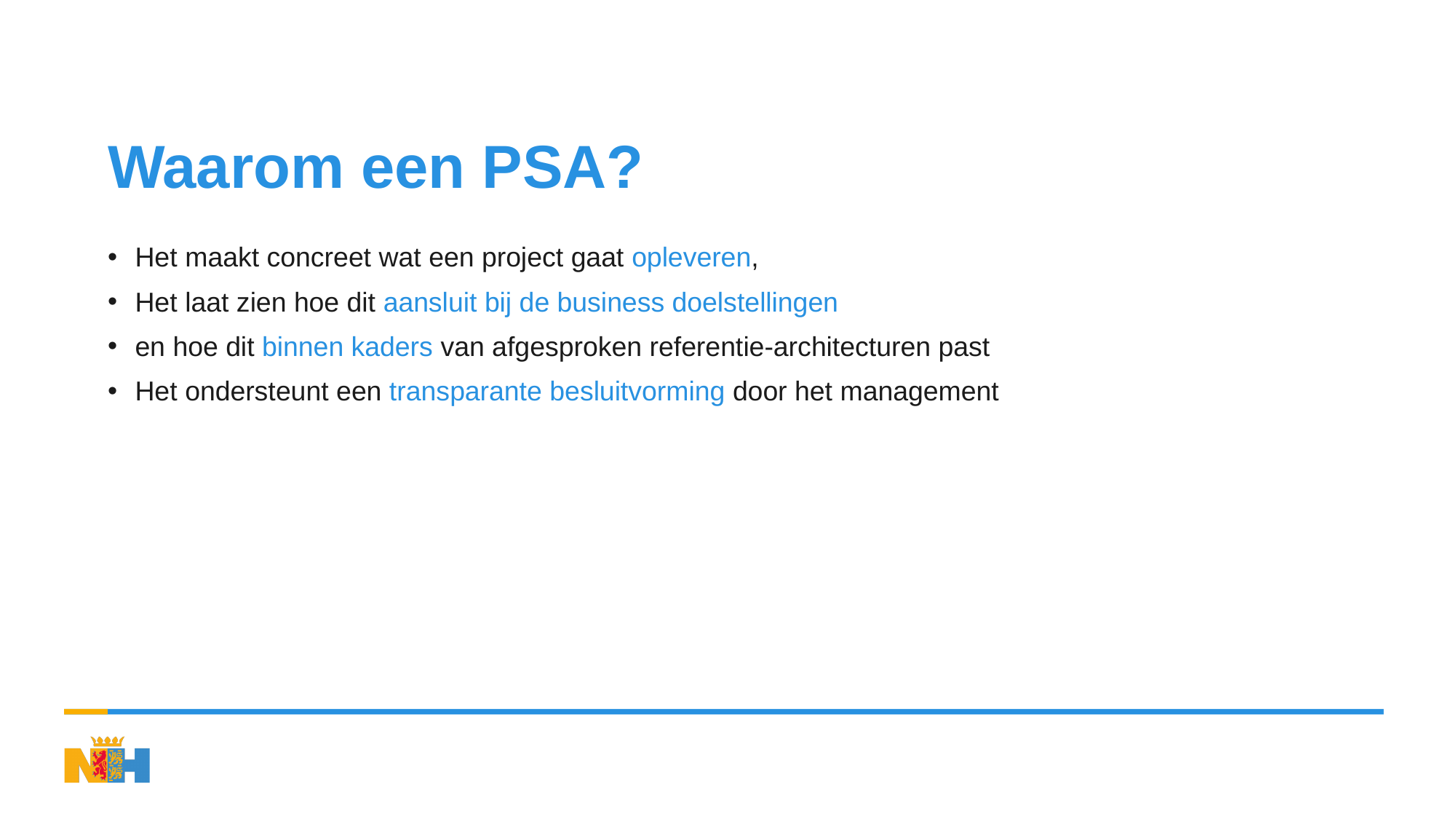

# Waarom een PSA?
Het maakt concreet wat een project gaat opleveren,
Het laat zien hoe dit aansluit bij de business doelstellingen
en hoe dit binnen kaders van afgesproken referentie-architecturen past
Het ondersteunt een transparante besluitvorming door het management